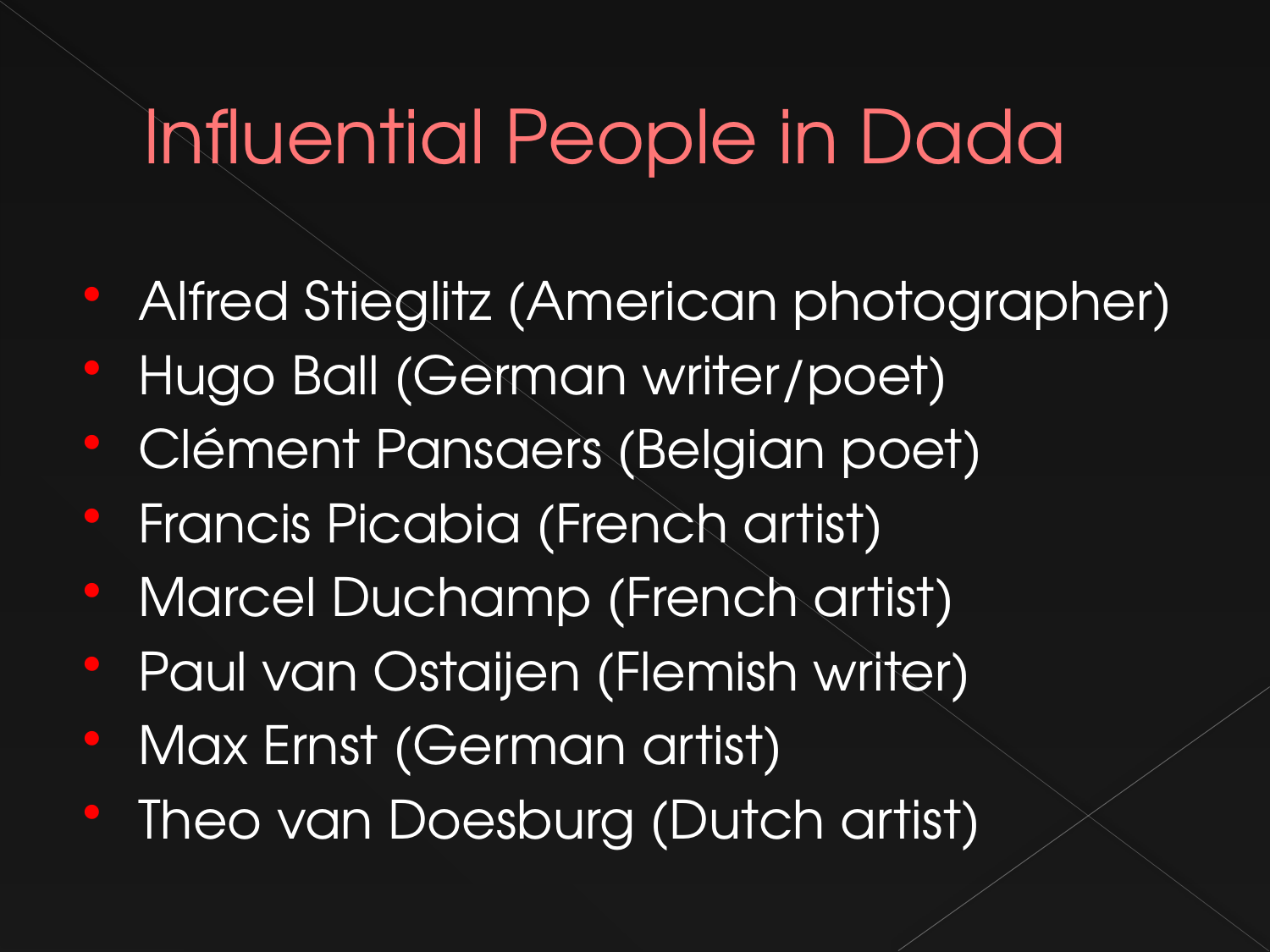

# Influential People in Dada
Alfred Stieglitz (American photographer)
Hugo Ball (German writer/poet)
Clément Pansaers (Belgian poet)
Francis Picabia (French artist)
Marcel Duchamp (French artist)
Paul van Ostaijen (Flemish writer)
Max Ernst (German artist)
Theo van Doesburg (Dutch artist)